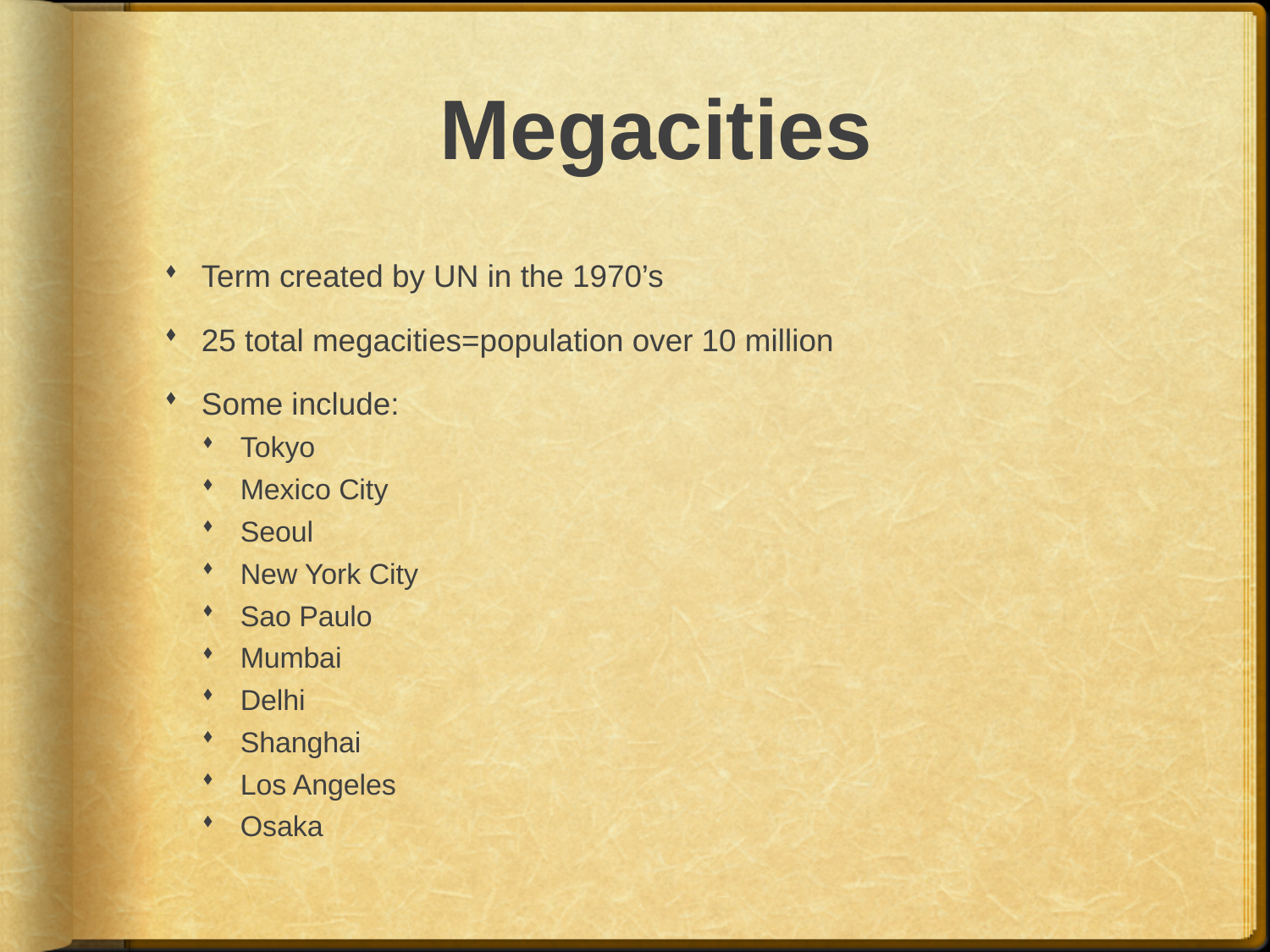

# Megacities
Term created by UN in the 1970’s
25 total megacities=population over 10 million
Some include:
Tokyo
Mexico City
Seoul
New York City
Sao Paulo
Mumbai
Delhi
Shanghai
Los Angeles
Osaka